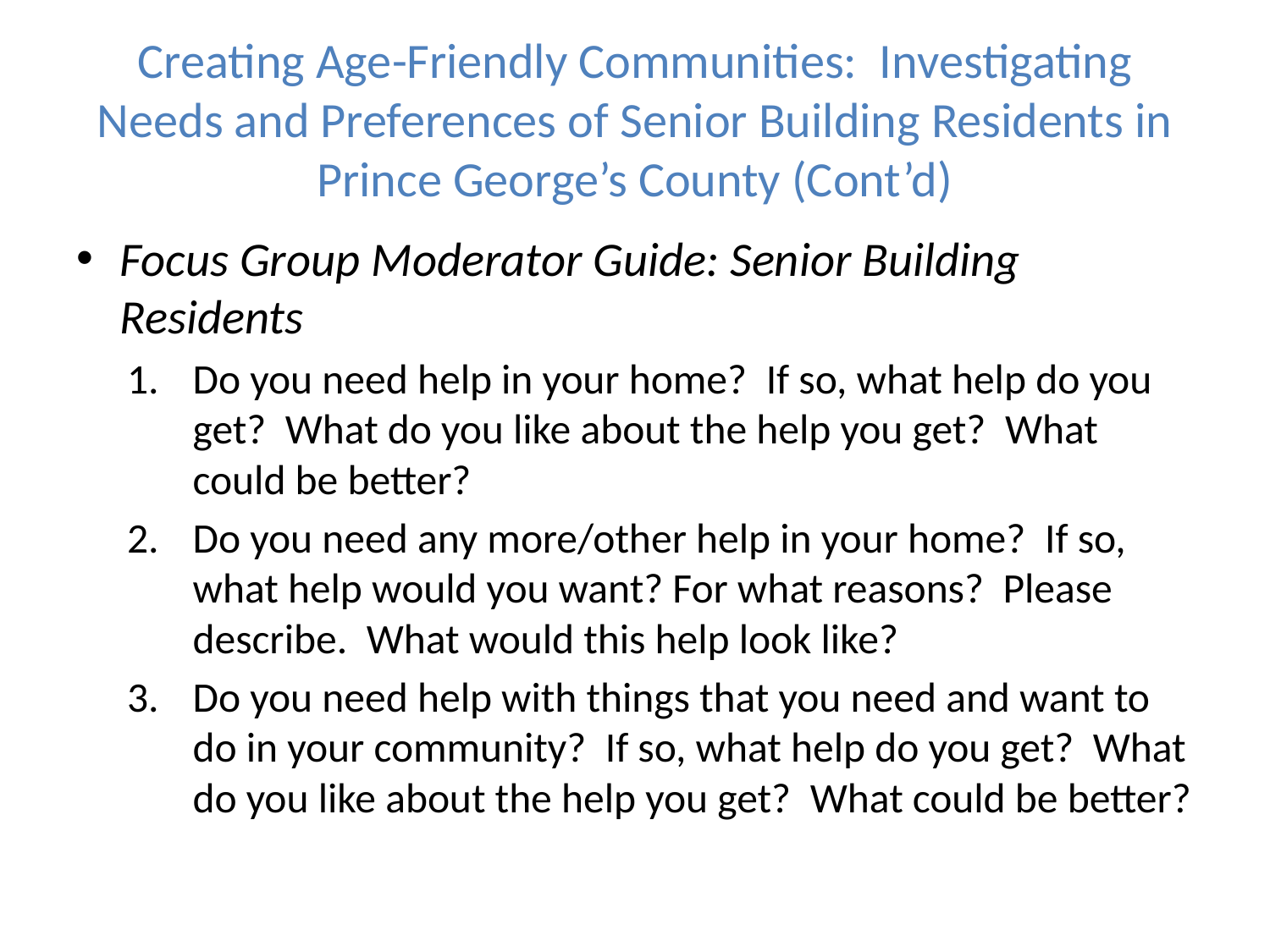

# Creating Age-Friendly Communities:  Investigating Needs and Preferences of Senior Building Residents in Prince George’s County (Cont’d)
Focus Group Moderator Guide: Senior Building Residents
Do you need help in your home?  If so, what help do you get?  What do you like about the help you get?  What could be better?
Do you need any more/other help in your home?  If so, what help would you want? For what reasons?  Please describe.  What would this help look like?
Do you need help with things that you need and want to do in your community?  If so, what help do you get?  What do you like about the help you get?  What could be better?